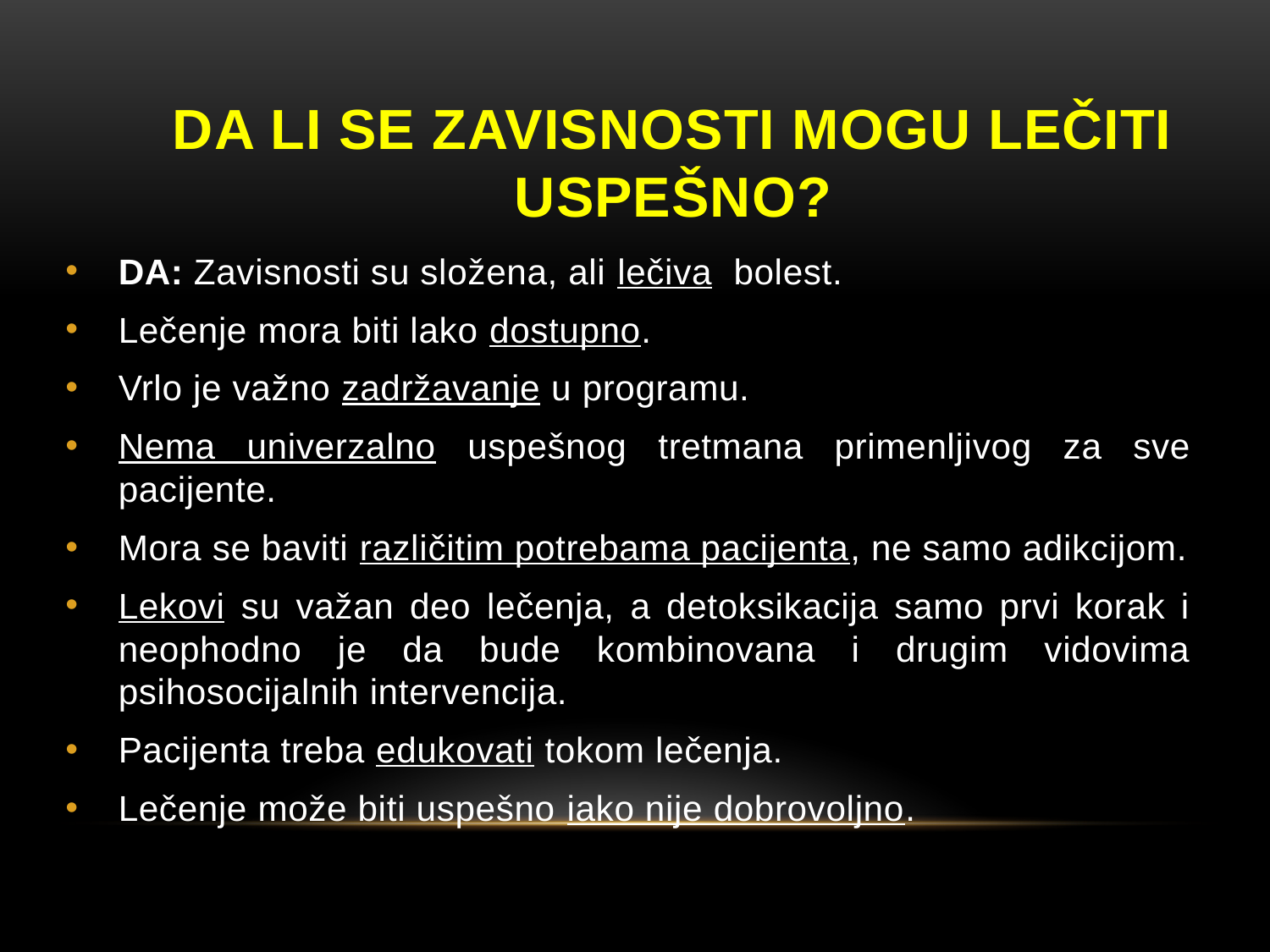

Da li se zavisnosti mogu lečiti uspešno?
DA: Zavisnosti su složena, ali lečiva  bolest.
Lečenje mora biti lako dostupno.
Vrlo je važno zadržavanje u programu.
Nema univerzalno uspešnog tretmana primenljivog za sve pacijente.
Mora se baviti različitim potrebama pacijenta, ne samo adikcijom.
Lekovi su važan deo lečenja, a detoksikacija samo prvi korak i neophodno je da bude kombinovana i drugim vidovima psihosocijalnih intervencija.
Pacijenta treba edukovati tokom lečenja.
Lečenje može biti uspešno iako nije dobrovoljno.